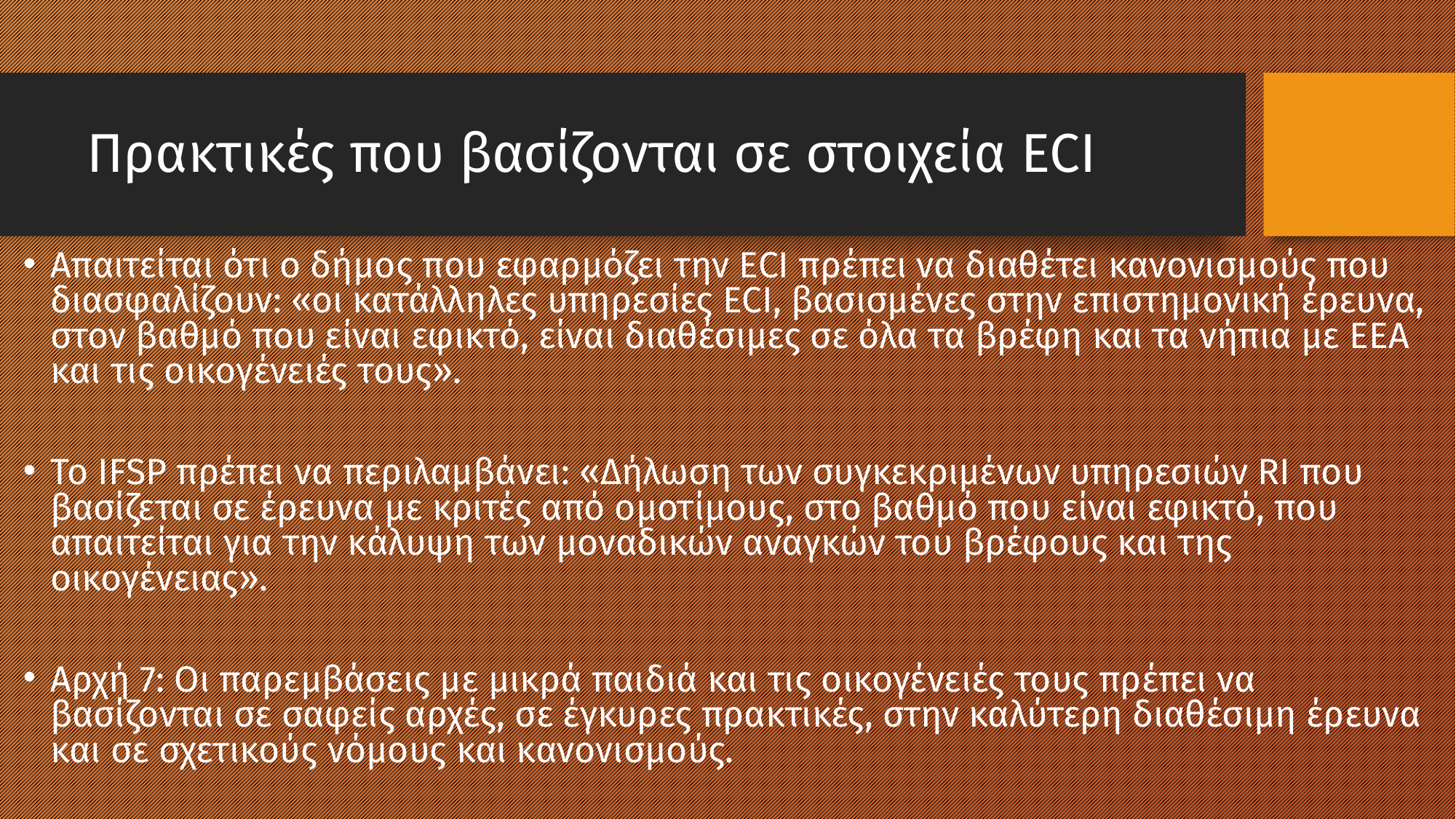

# Πρακτικές που βασίζονται σε στοιχεία ECI
Απαιτείται ότι ο δήμος που εφαρμόζει την ECI πρέπει να διαθέτει κανονισμούς που διασφαλίζουν: «οι κατάλληλες υπηρεσίες ECI, βασισμένες στην επιστημονική έρευνα, στον βαθμό που είναι εφικτό, είναι διαθέσιμες σε όλα τα βρέφη και τα νήπια με ΕΕΑ και τις οικογένειές τους».

Το IFSP πρέπει να περιλαμβάνει: «Δήλωση των συγκεκριμένων υπηρεσιών RI που βασίζεται σε έρευνα με κριτές από ομοτίμους, στο βαθμό που είναι εφικτό, που απαιτείται για την κάλυψη των μοναδικών αναγκών του βρέφους και της οικογένειας».

Αρχή 7: Οι παρεμβάσεις με μικρά παιδιά και τις οικογένειές τους πρέπει να βασίζονται σε σαφείς αρχές, σε έγκυρες πρακτικές, στην καλύτερη διαθέσιμη έρευνα και σε σχετικούς νόμους και κανονισμούς.